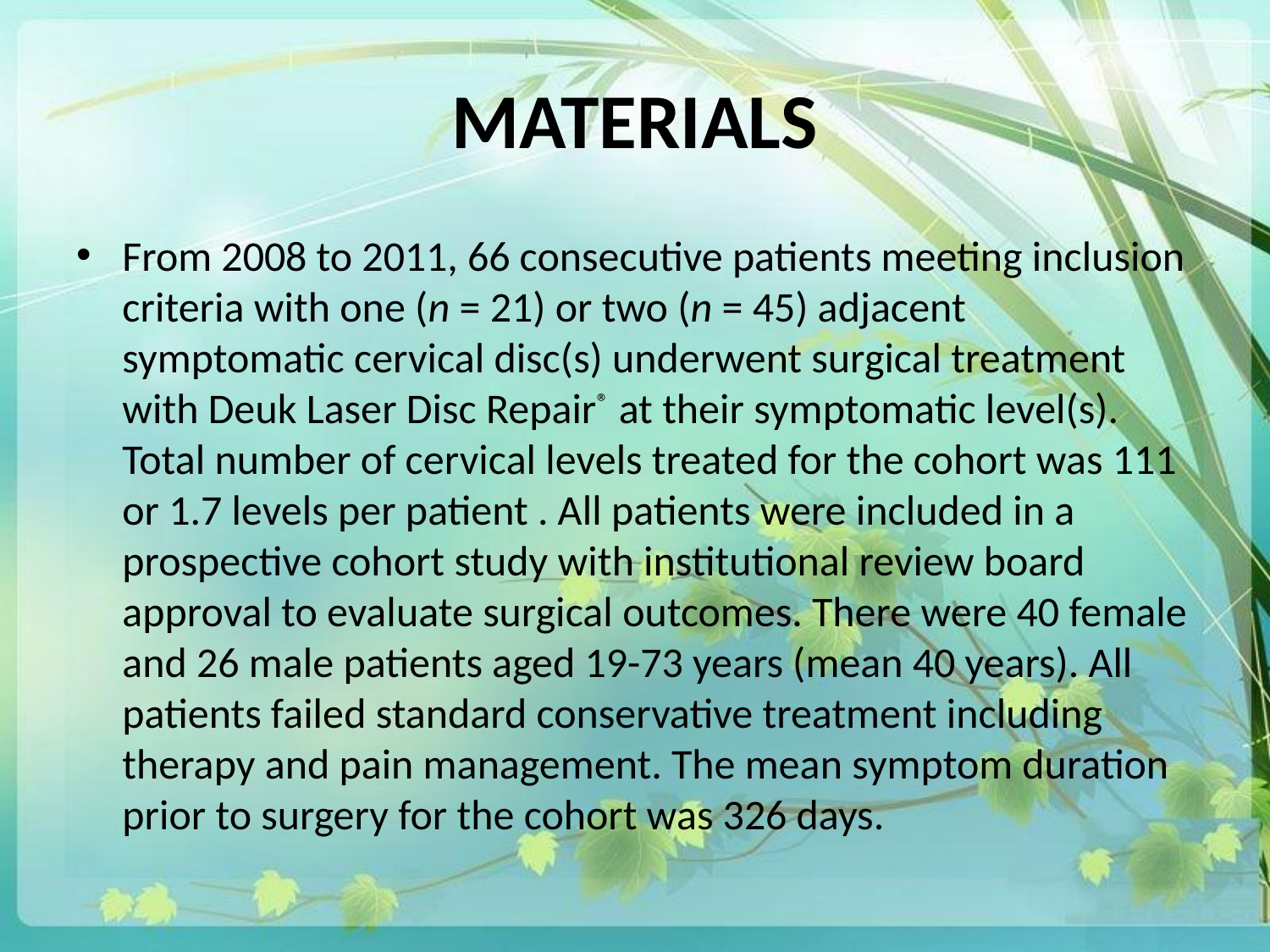

# MATERIALS
From 2008 to 2011, 66 consecutive patients meeting inclusion criteria with one (n = 21) or two (n = 45) adjacent symptomatic cervical disc(s) underwent surgical treatment with Deuk Laser Disc Repair® at their symptomatic level(s). Total number of cervical levels treated for the cohort was 111 or 1.7 levels per patient . All patients were included in a prospective cohort study with institutional review board approval to evaluate surgical outcomes. There were 40 female and 26 male patients aged 19-73 years (mean 40 years). All patients failed standard conservative treatment including therapy and pain management. The mean symptom duration prior to surgery for the cohort was 326 days.